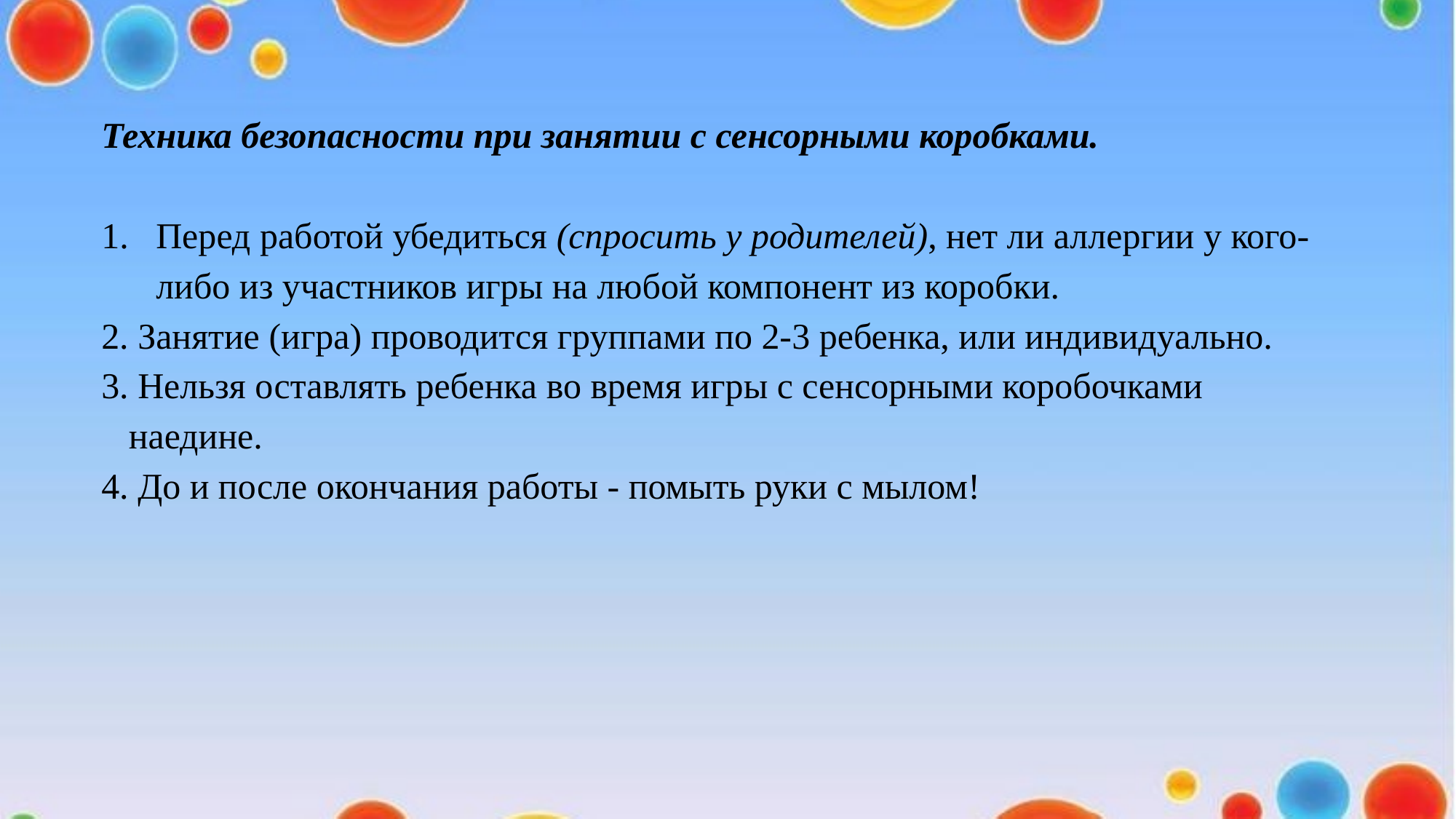

Техника безопасности при занятии с сенсорными коробками.

Перед работой убедиться (спросить у родителей), нет ли аллергии у кого-
      либо из участников игры на любой компонент из коробки.
2. Занятие (игра) проводится группами по 2-3 ребенка, или индивидуально.
3. Нельзя оставлять ребенка во время игры с сенсорными коробочками
   наедине.
4. До и после окончания работы - помыть руки с мылом!